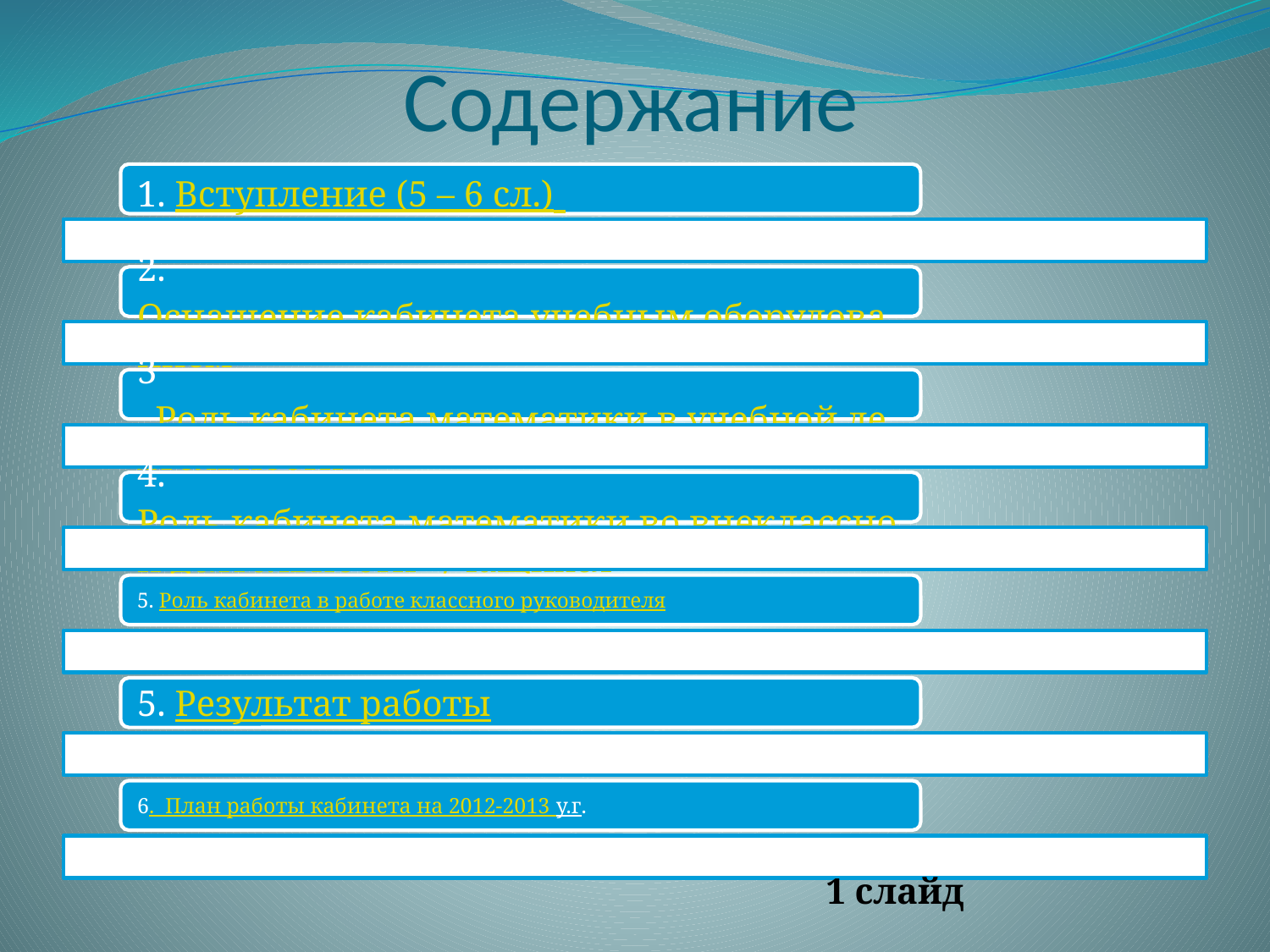

# Содержание
2. Оснащение кабинета учебным оборудованием
3. Роль кабинета математики в учебной деятельности
4. Роль кабинета математики во внеклассной деятельности  учащихся
5. Результат работы
1. Вступление (5 – 6 сл.)
5. Роль кабинета в работе классного руководителя
6.  План работы кабинета на 2012-2013 у.г.
1 слайд